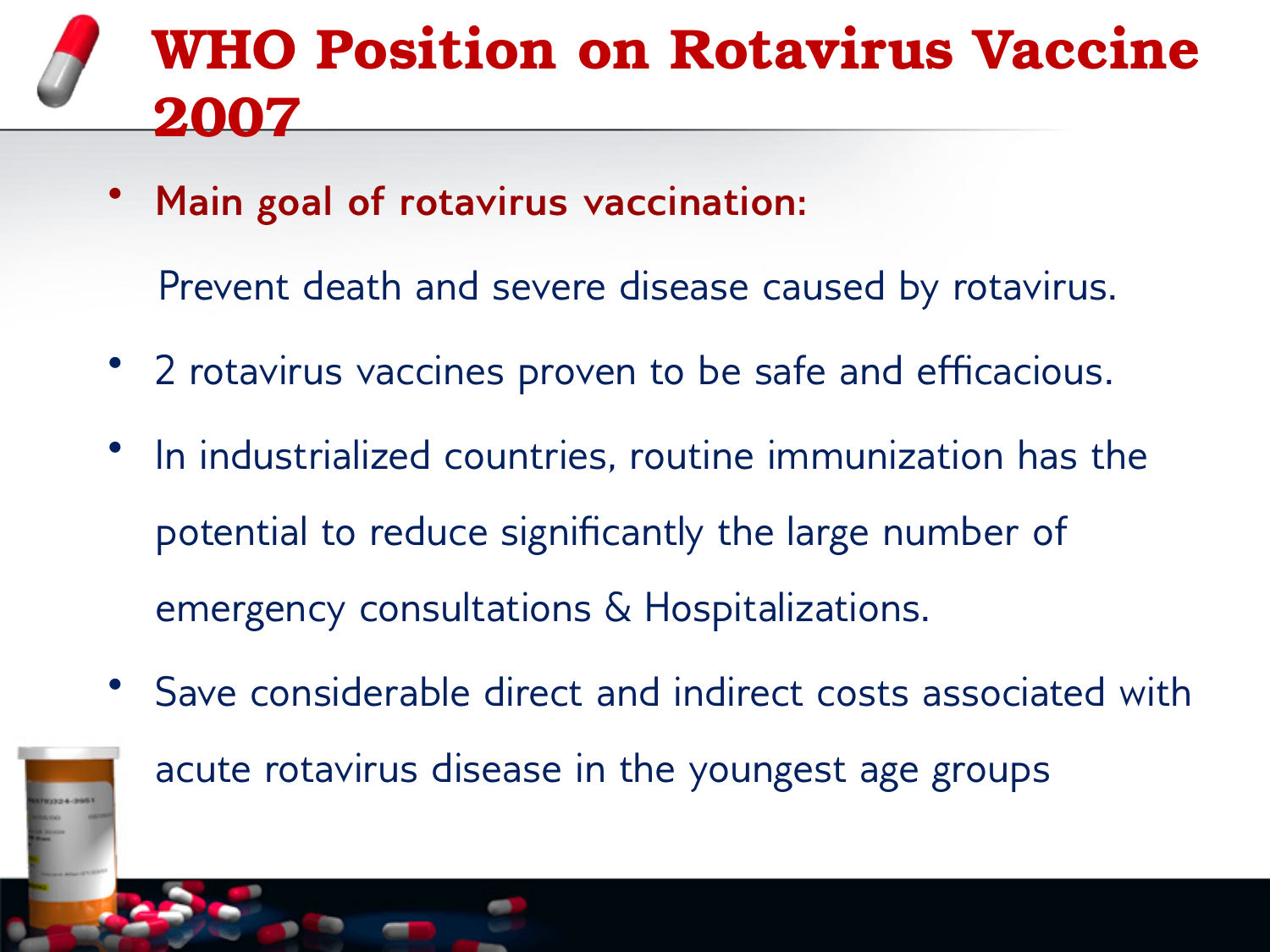

# WHO Position on Rotavirus Vaccine 2007
Main goal of rotavirus vaccination:
    Prevent death and severe disease caused by rotavirus.
2 rotavirus vaccines proven to be safe and efficacious.
In industrialized countries, routine immunization has the potential to reduce significantly the large number of emergency consultations & Hospitalizations.
Save considerable direct and indirect costs associated with acute rotavirus disease in the youngest age groups